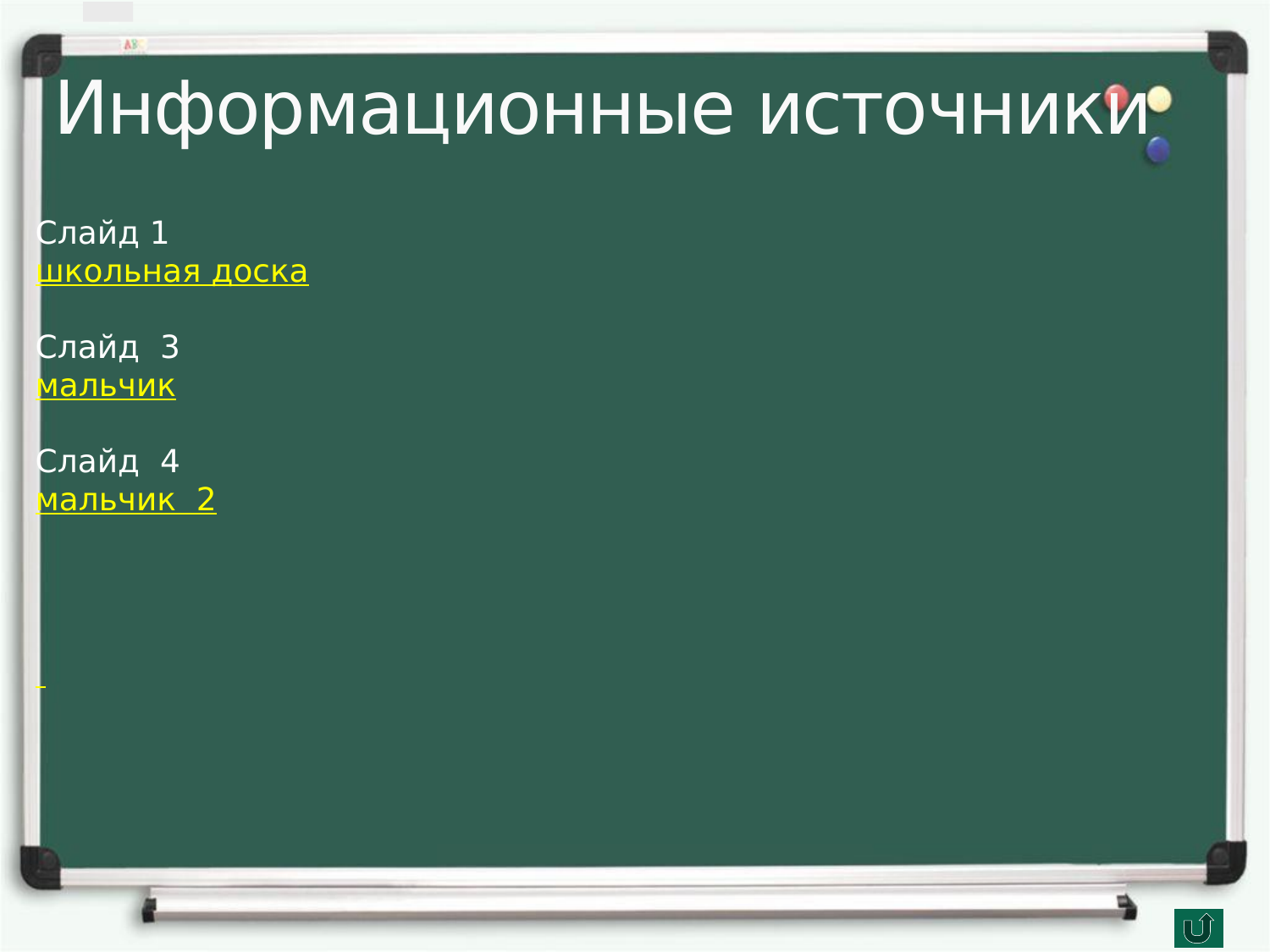

# Информационные источники
Слайд 1
школьная доска

Слайд  3
мальчик

Слайд  4
мальчик  2